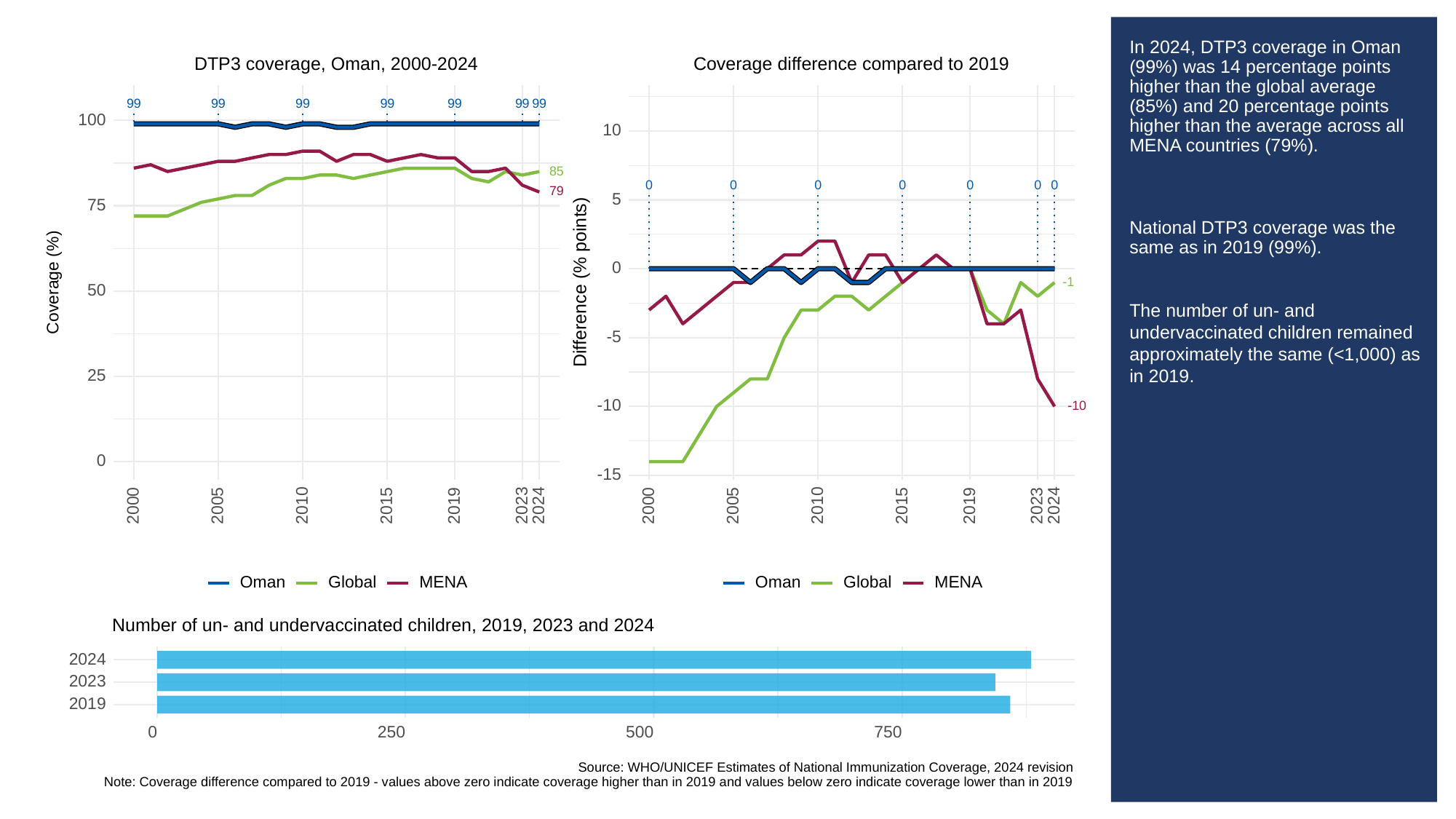

# In 2024, DTP3 coverage in Oman (99%) was 14 percentage points higher than the global average (85%) and 20 percentage points higher than the average across all MENA countries (79%).

National DTP3 coverage was the same as in 2019 (99%).

The number of un- and undervaccinated children remained approximately the same (<1,000) as in 2019.

DTP3 coverage, Oman, 2000-2024
Coverage difference compared to 2019

99
99
99
99
99
99
99

100

10

85

0
0
0
0
0
0
0
79

5
75

0

Difference (% points)
Coverage (%)
-1
50

-5

25

-10
-10

0

-15

2023
2023
2000
2005
2010
2015
2019
2024
2000
2005
2010
2015
2019
2024
Oman
Oman
Global
Global
MENA
MENA

Number of un- and undervaccinated children, 2019, 2023 and 2024

2024

2023

2019

0
250
500
750
Source: WHO/UNICEF Estimates of National Immunization Coverage, 2024 revision
Note: Coverage difference compared to 2019 - values above zero indicate coverage higher than in 2019 and values below zero indicate coverage lower than in 2019